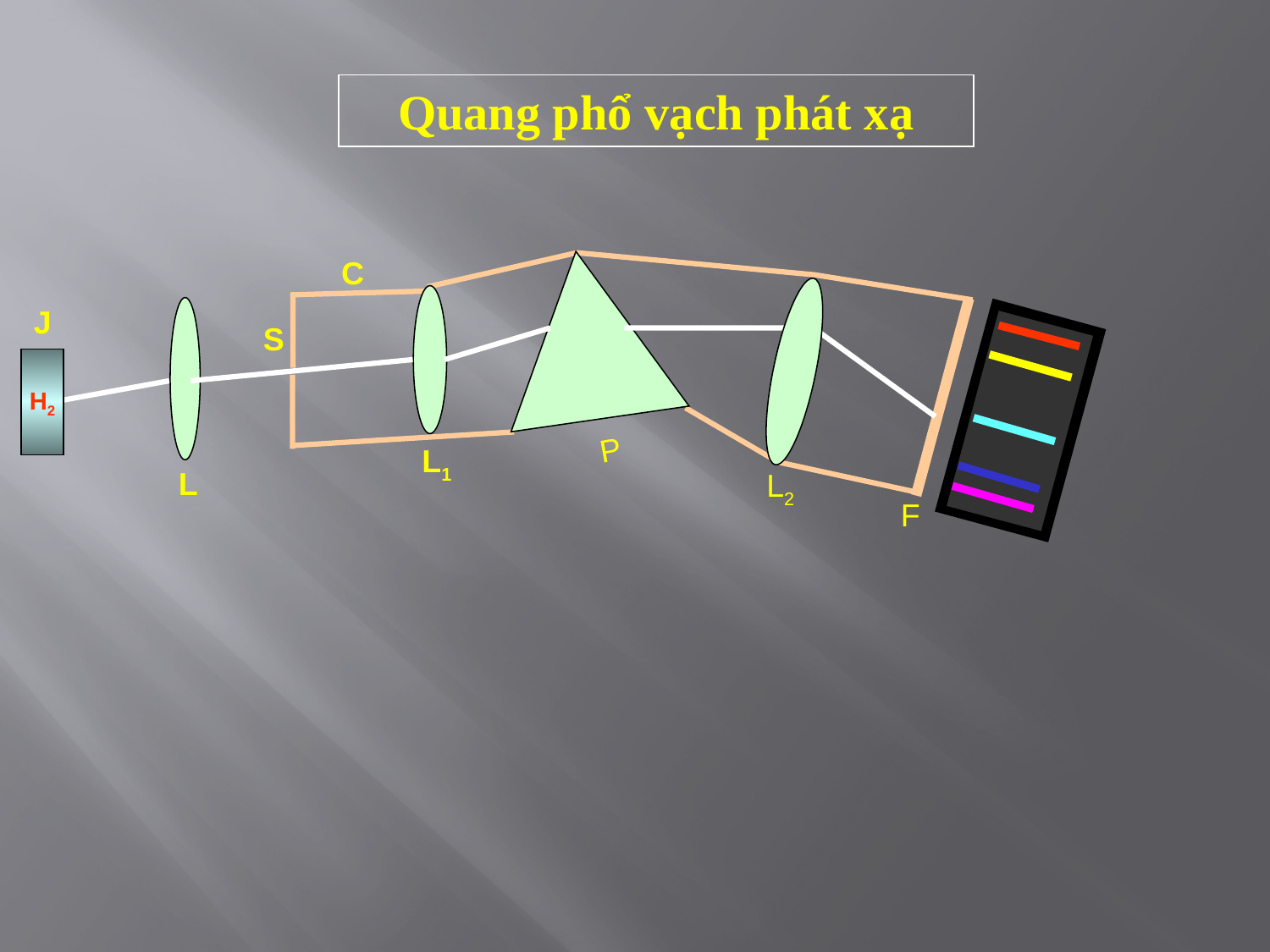

Quang phổ vạch phát xạ
C

J

S

Na
H2

P

L1
L
L2
F